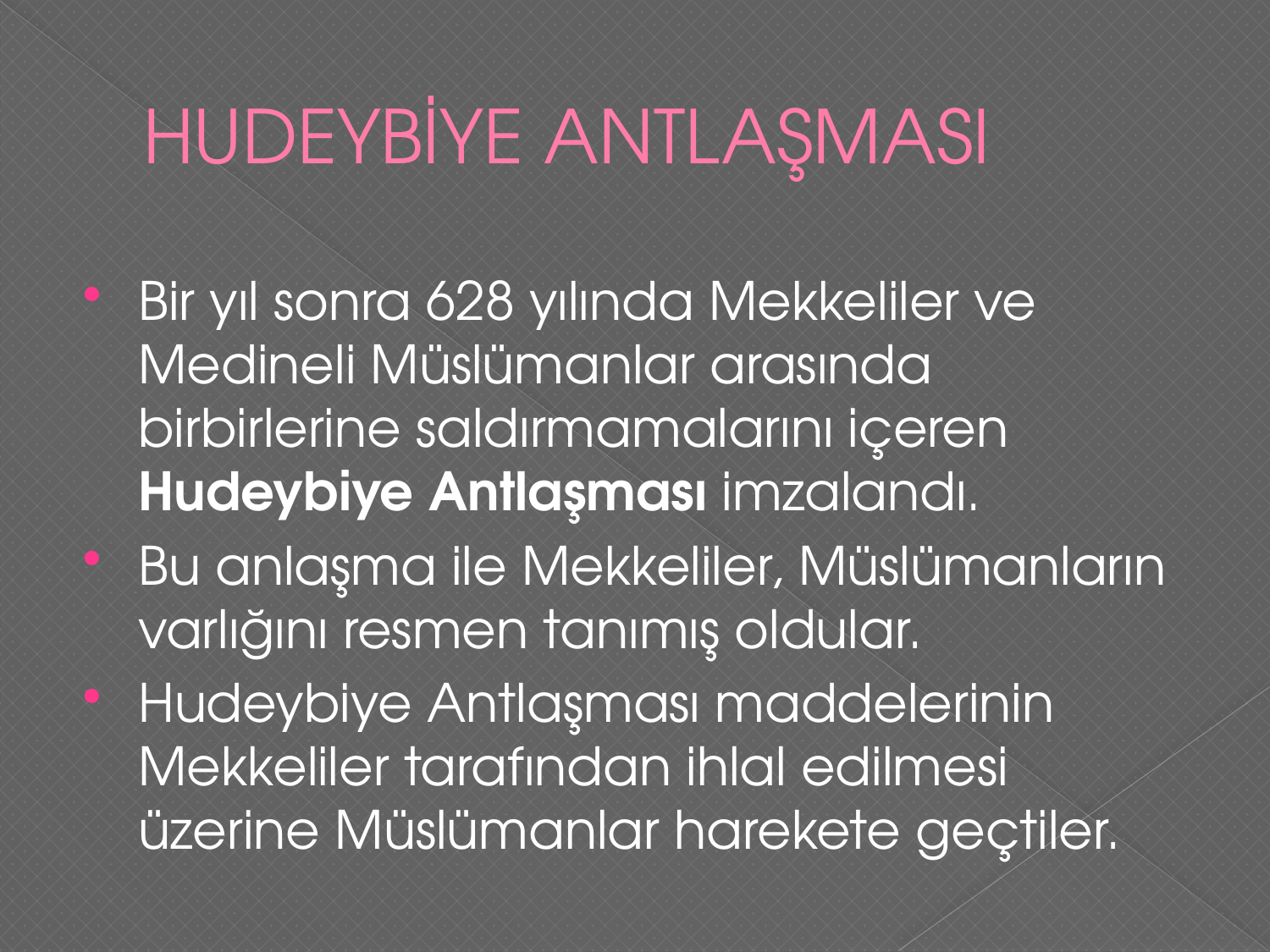

# HUDEYBİYE ANTLAŞMASI
Bir yıl sonra 628 yılında Mekkeliler ve Medineli Müslümanlar arasında birbirlerine saldırmamalarını içeren Hudeybiye Antlaşması imzalandı.
Bu anlaşma ile Mekkeliler, Müslümanların varlığını resmen tanımış oldular.
Hudeybiye Antlaşması maddelerinin Mekkeliler tarafından ihlal edilmesi üzerine Müslümanlar harekete geçtiler.